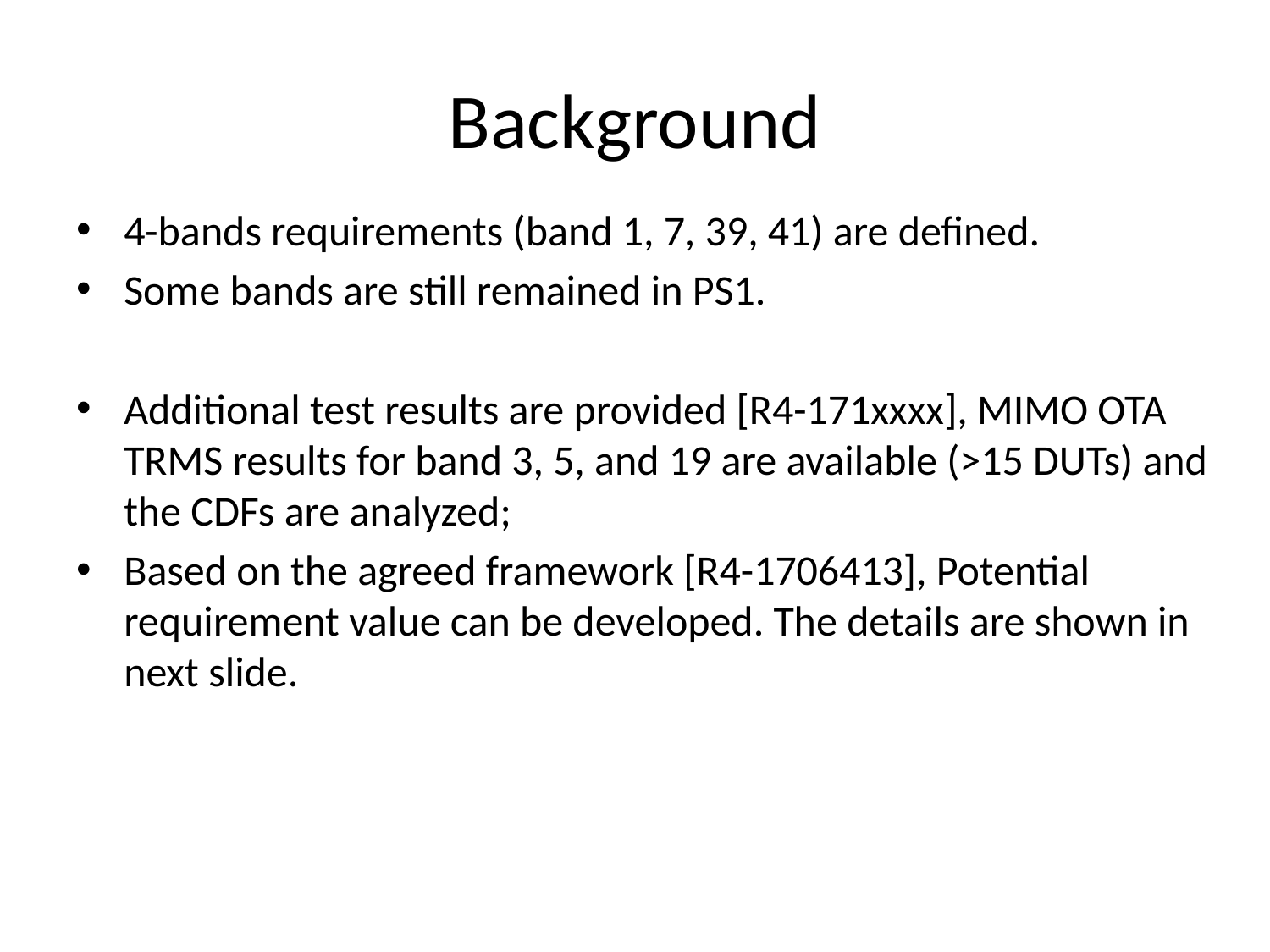

# Background
4-bands requirements (band 1, 7, 39, 41) are defined.
Some bands are still remained in PS1.

Additional test results are provided [R4-171xxxx], MIMO OTA TRMS results for band 3, 5, and 19 are available (>15 DUTs) and the CDFs are analyzed;
Based on the agreed framework [R4-1706413], Potential requirement value can be developed. The details are shown in next slide.